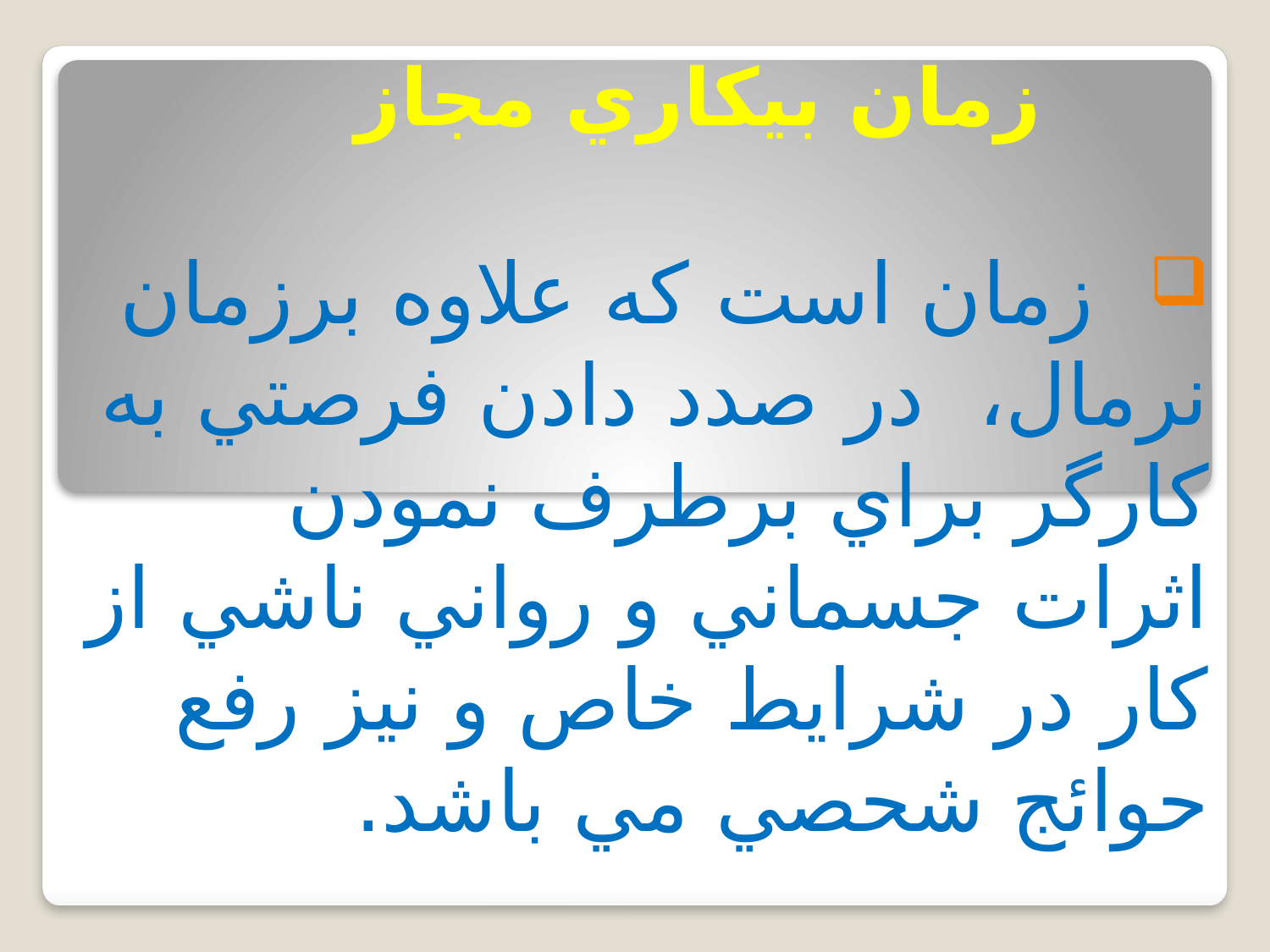

# زمان بيكاري مجاز

  زمان است كه علاوه برزمان نرمال،  در صدد دادن فرصتي به كارگر براي برطرف نمودن اثرات جسماني و رواني ناشي از كار در شرايط خاص و نيز رفع حوائج شحصي مي باشد.